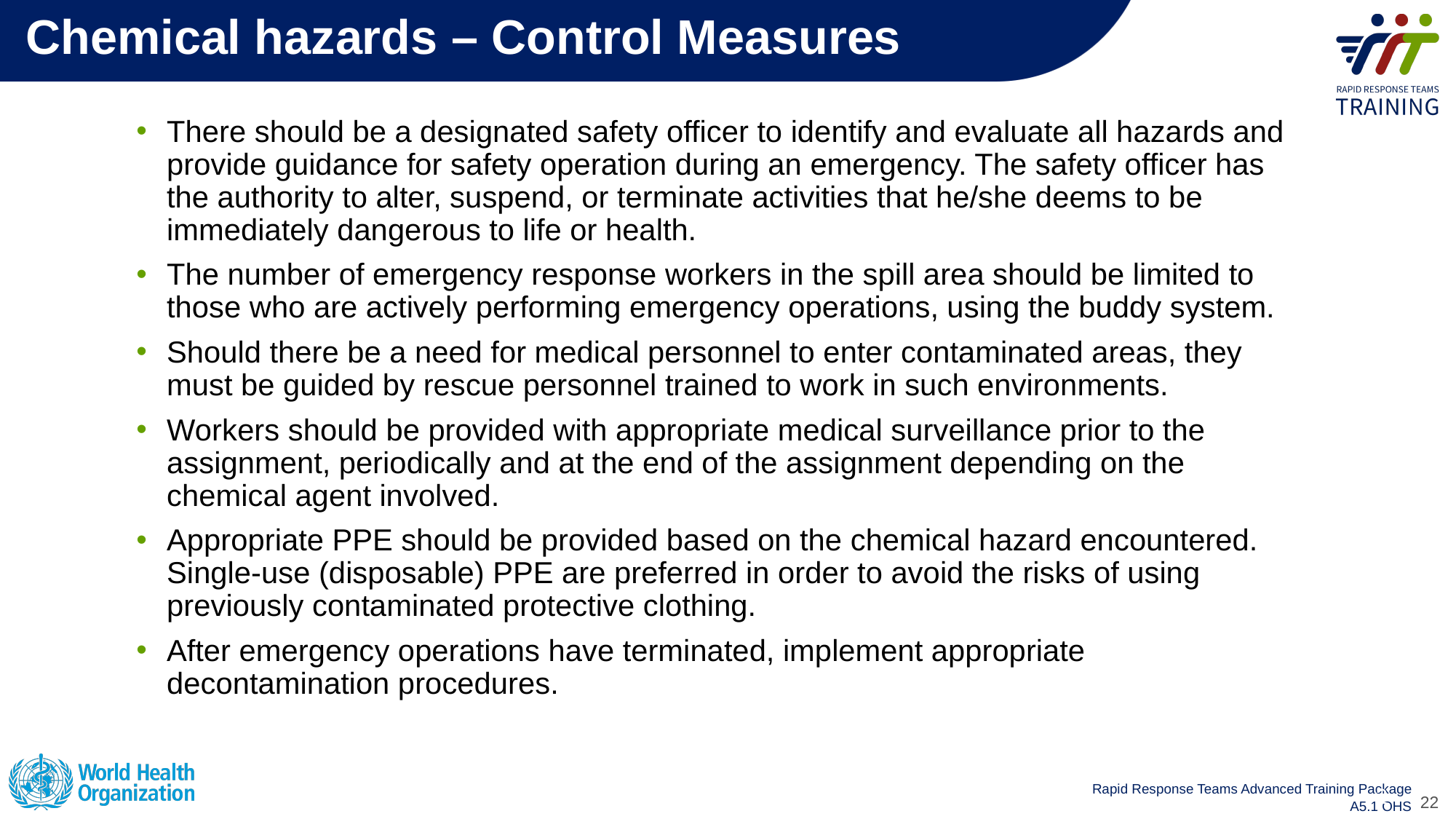

Chemical hazards – Control Measures
There should be a designated safety officer to identify and evaluate all hazards and provide guidance for safety operation during an emergency. The safety officer has the authority to alter, suspend, or terminate activities that he/she deems to be immediately dangerous to life or health.
The number of emergency response workers in the spill area should be limited to those who are actively performing emergency operations, using the buddy system.
Should there be a need for medical personnel to enter contaminated areas, they must be guided by rescue personnel trained to work in such environments.
Workers should be provided with appropriate medical surveillance prior to the assignment, periodically and at the end of the assignment depending on the chemical agent involved.
Appropriate PPE should be provided based on the chemical hazard encountered. Single-use (disposable) PPE are preferred in order to avoid the risks of using previously contaminated protective clothing.
After emergency operations have terminated, implement appropriate decontamination procedures.
22